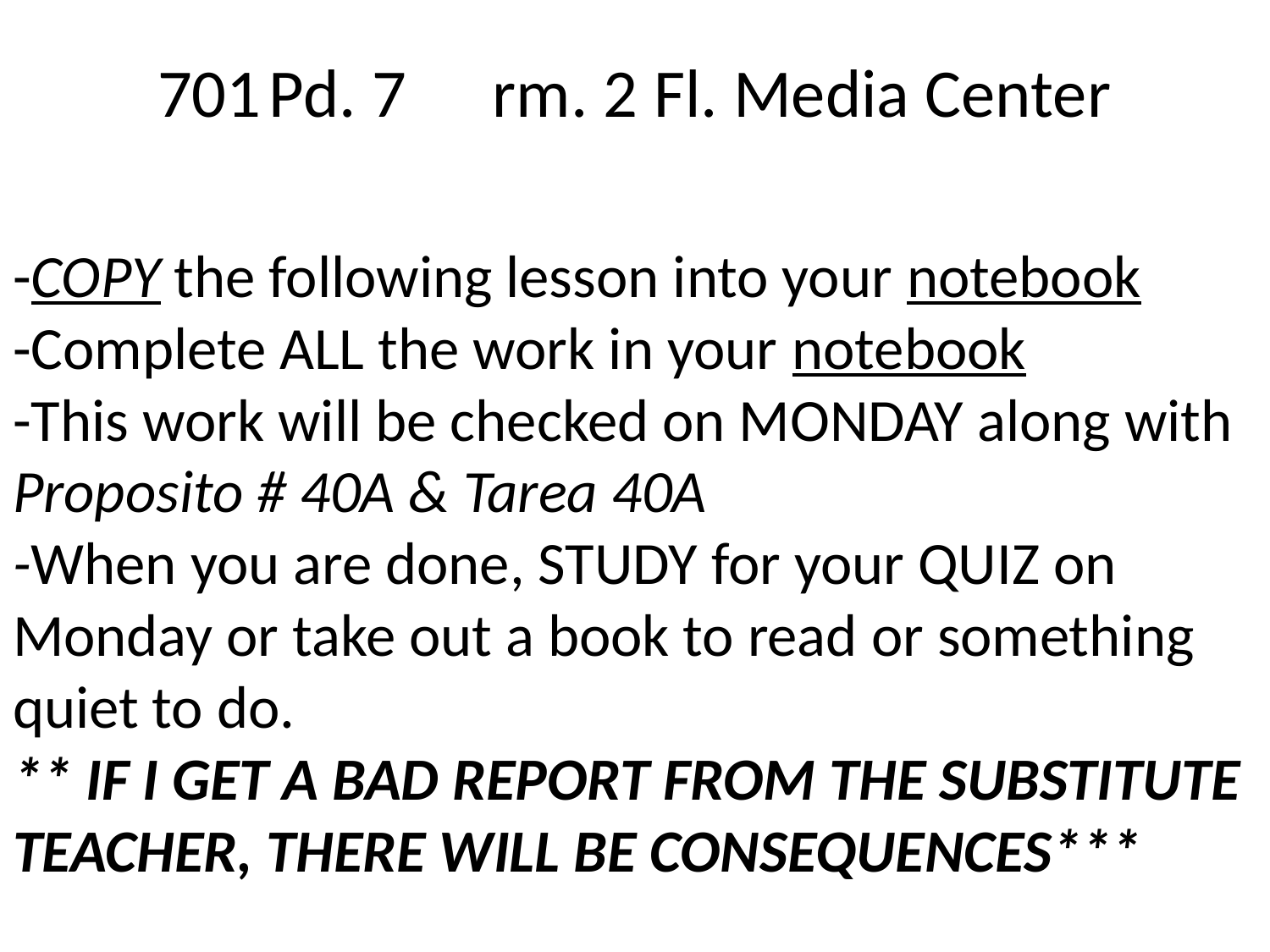

701		Pd. 7	rm. 2 Fl. Media Center
# -COPY the following lesson into your notebook -Complete ALL the work in your notebook -This work will be checked on MONDAY along with Proposito # 40A & Tarea 40A -When you are done, STUDY for your QUIZ on Monday or take out a book to read or something quiet to do. ** IF I GET A BAD REPORT FROM THE SUBSTITUTE TEACHER, THERE WILL BE CONSEQUENCES***